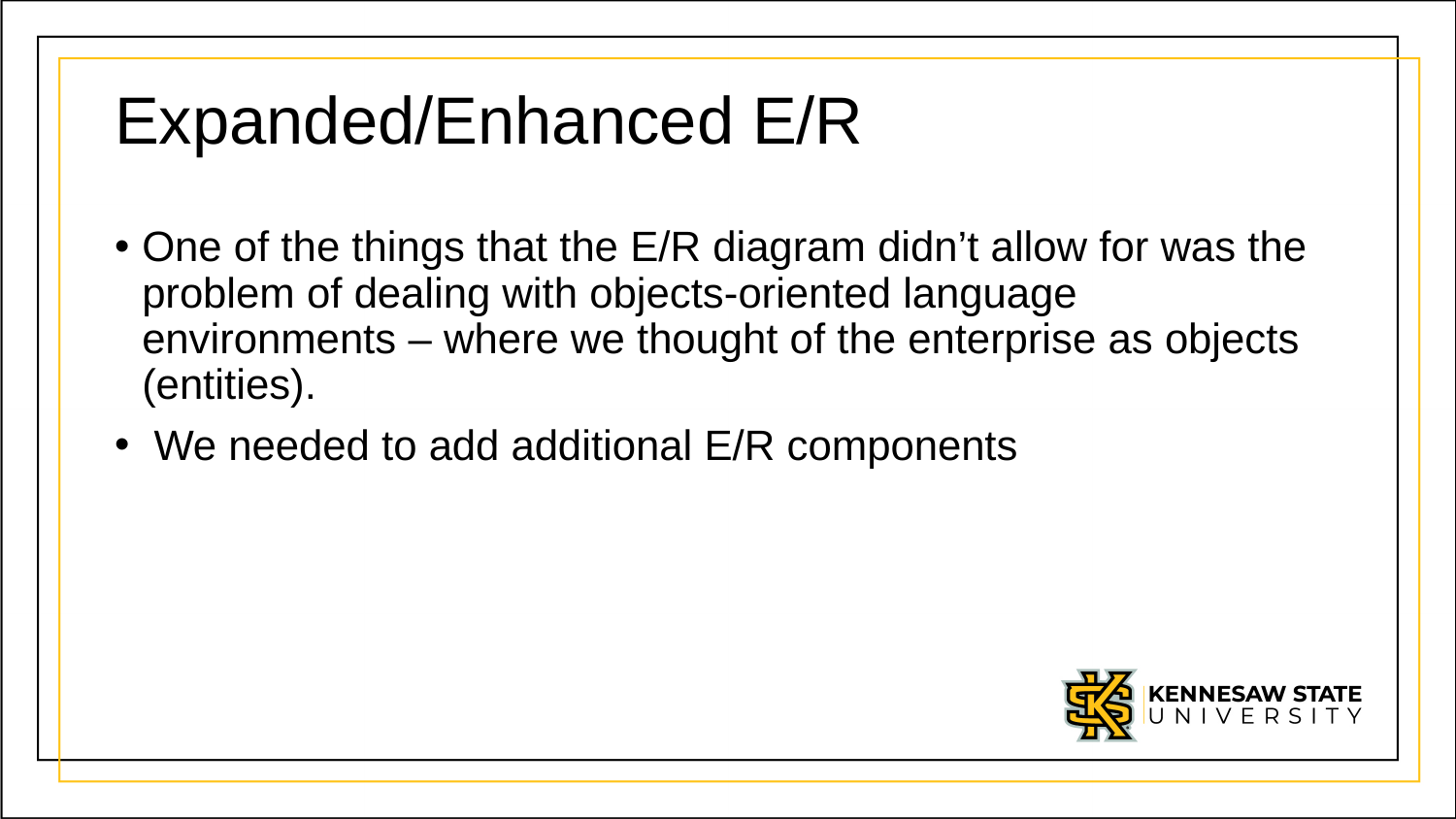

# Expanded/Enhanced E/R
One of the things that the E/R diagram didn’t allow for was the problem of dealing with objects-oriented language environments – where we thought of the enterprise as objects (entities).
 We needed to add additional E/R components